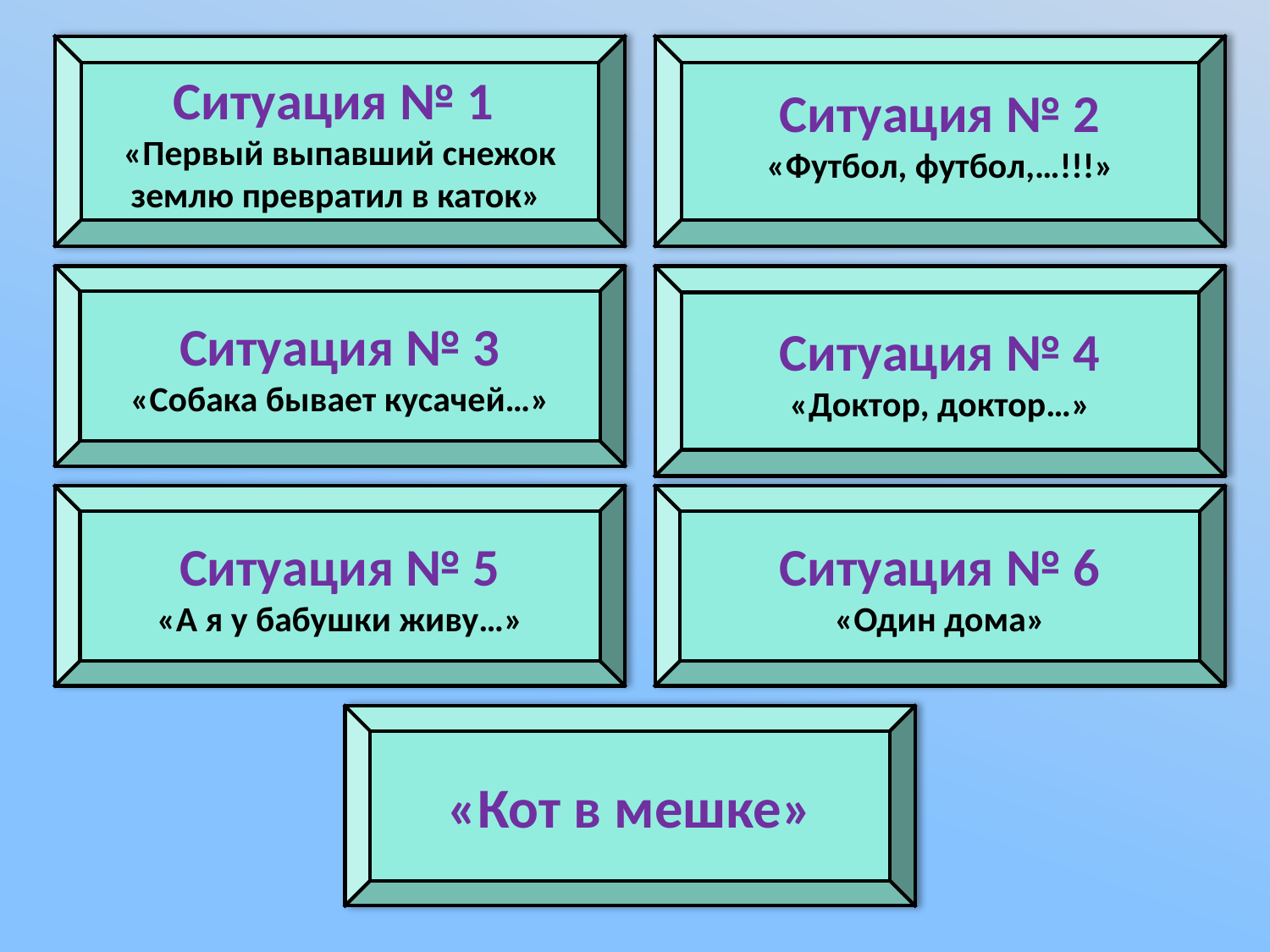

Ситуация № 1
«Первый выпавший снежок землю превратил в каток»

Ситуация № 2
«Футбол, футбол,…!!!»

Ситуация № 3
«Собака бывает кусачей…»

Ситуация № 4
«Доктор, доктор…»

Ситуация № 5
«А я у бабушки живу…»
Ситуация № 6
«Один дома»
«Кот в мешке»